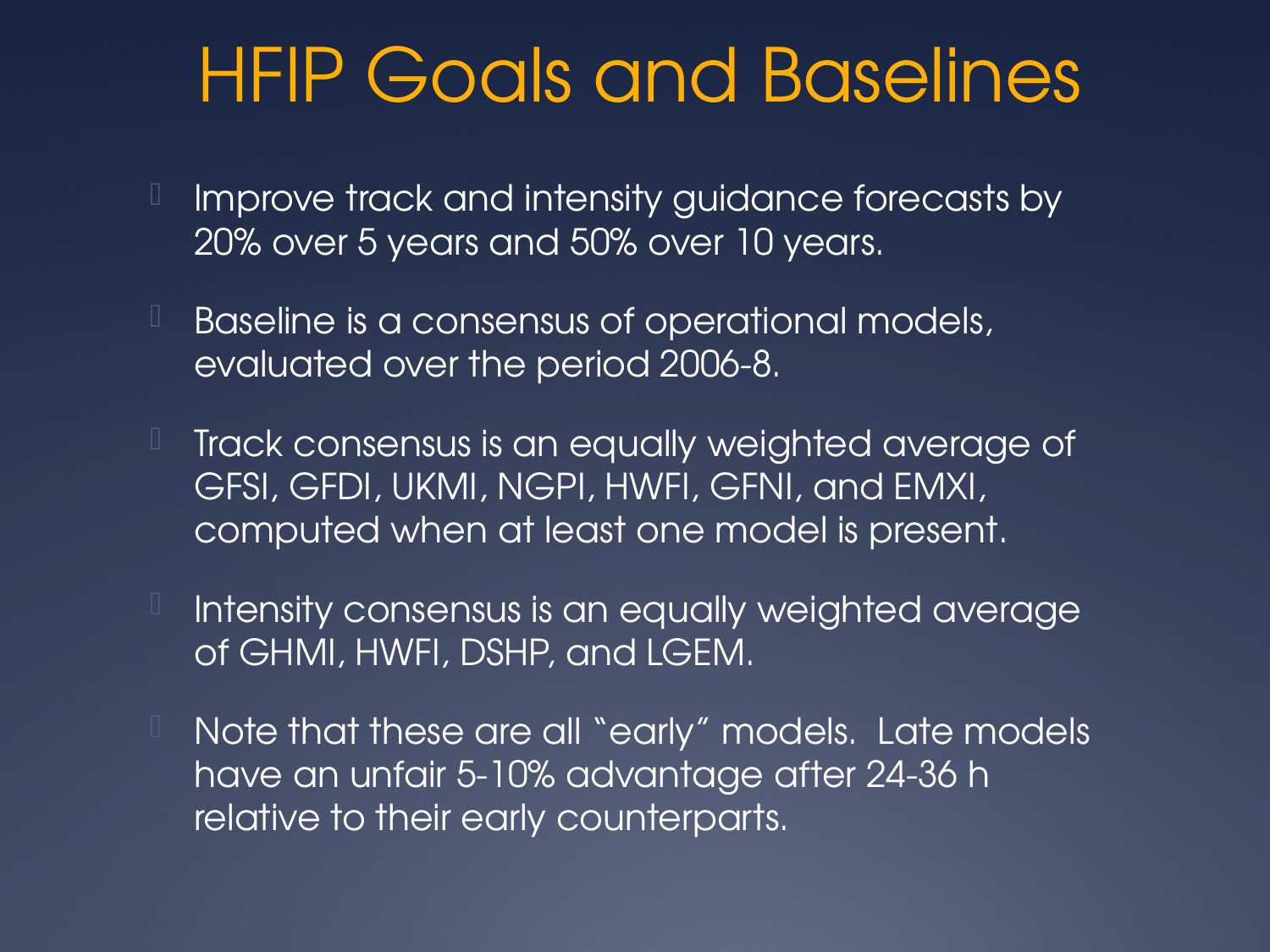

# HFIP Goals and Baselines
Improve track and intensity guidance forecasts by 20% over 5 years and 50% over 10 years.
Baseline is a consensus of operational models, evaluated over the period 2006-8.
Track consensus is an equally weighted average of GFSI, GFDI, UKMI, NGPI, HWFI, GFNI, and EMXI, computed when at least one model is present.
Intensity consensus is an equally weighted average of GHMI, HWFI, DSHP, and LGEM.
Note that these are all “early” models.  Late models have an unfair 5-10% advantage after 24-36 h relative to their early counterparts.